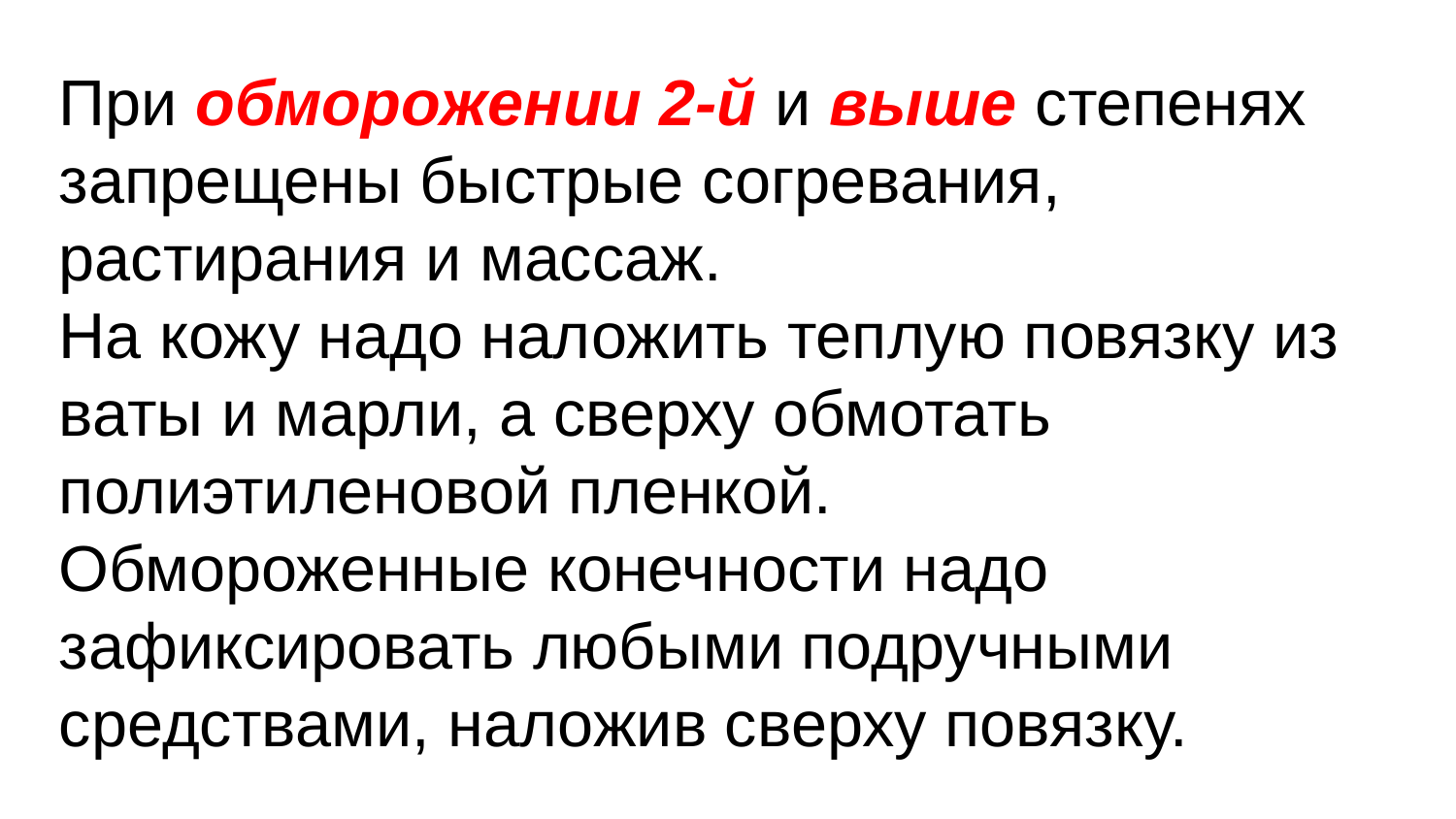

При обморожении 2-й и выше степенях запрещены быстрые согревания, растирания и массаж.
На кожу надо наложить теплую повязку из ваты и марли, а сверху обмотать полиэтиленовой пленкой.
Обмороженные конечности надо зафиксировать любыми подручными средствами, наложив сверху повязку.